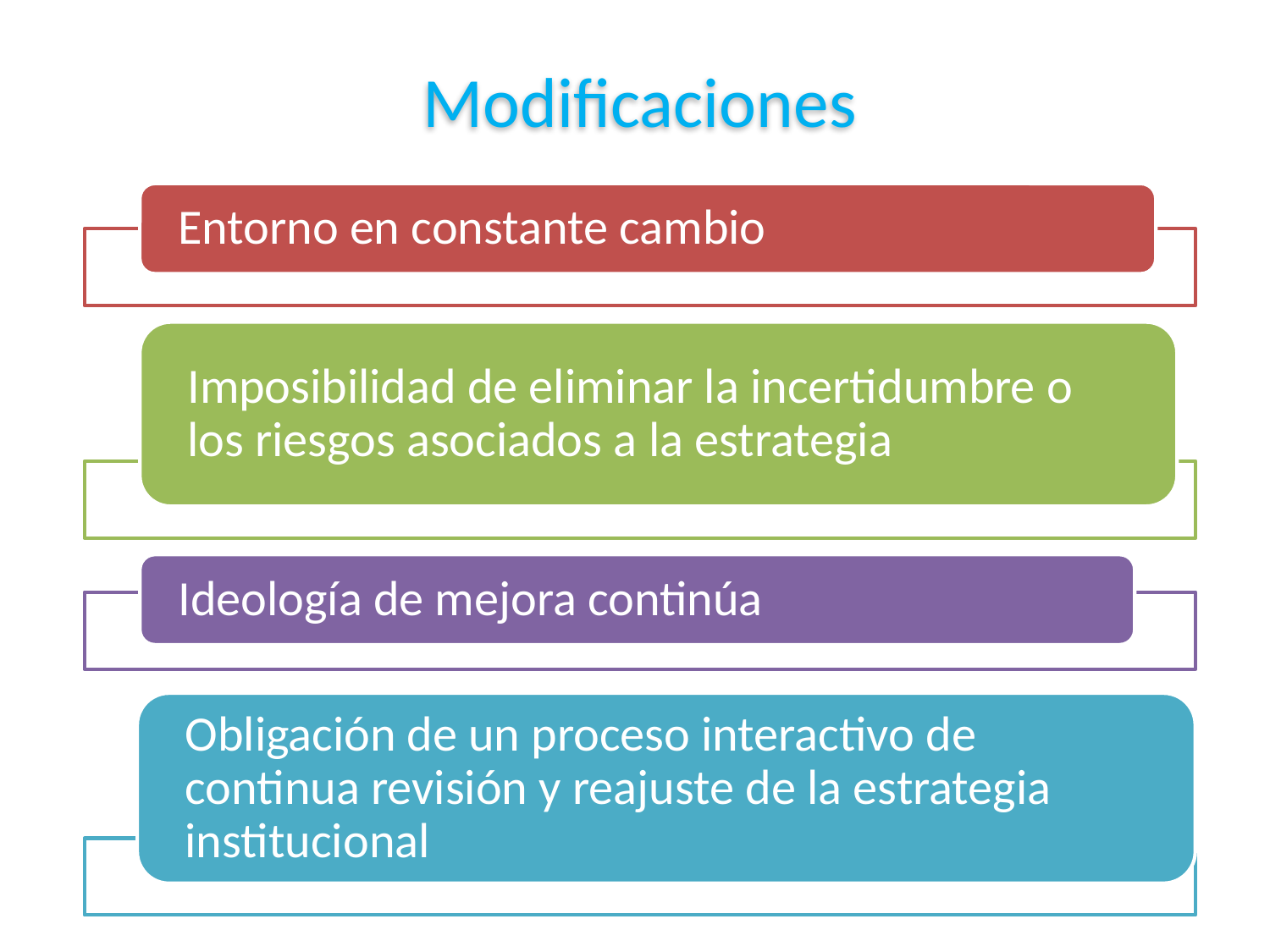

Modificaciones
Entorno en constante cambio
Imposibilidad de eliminar la incertidumbre o los riesgos asociados a la estrategia
Ideología de mejora continúa
Obligación de un proceso interactivo de continua revisión y reajuste de la estrategia institucional